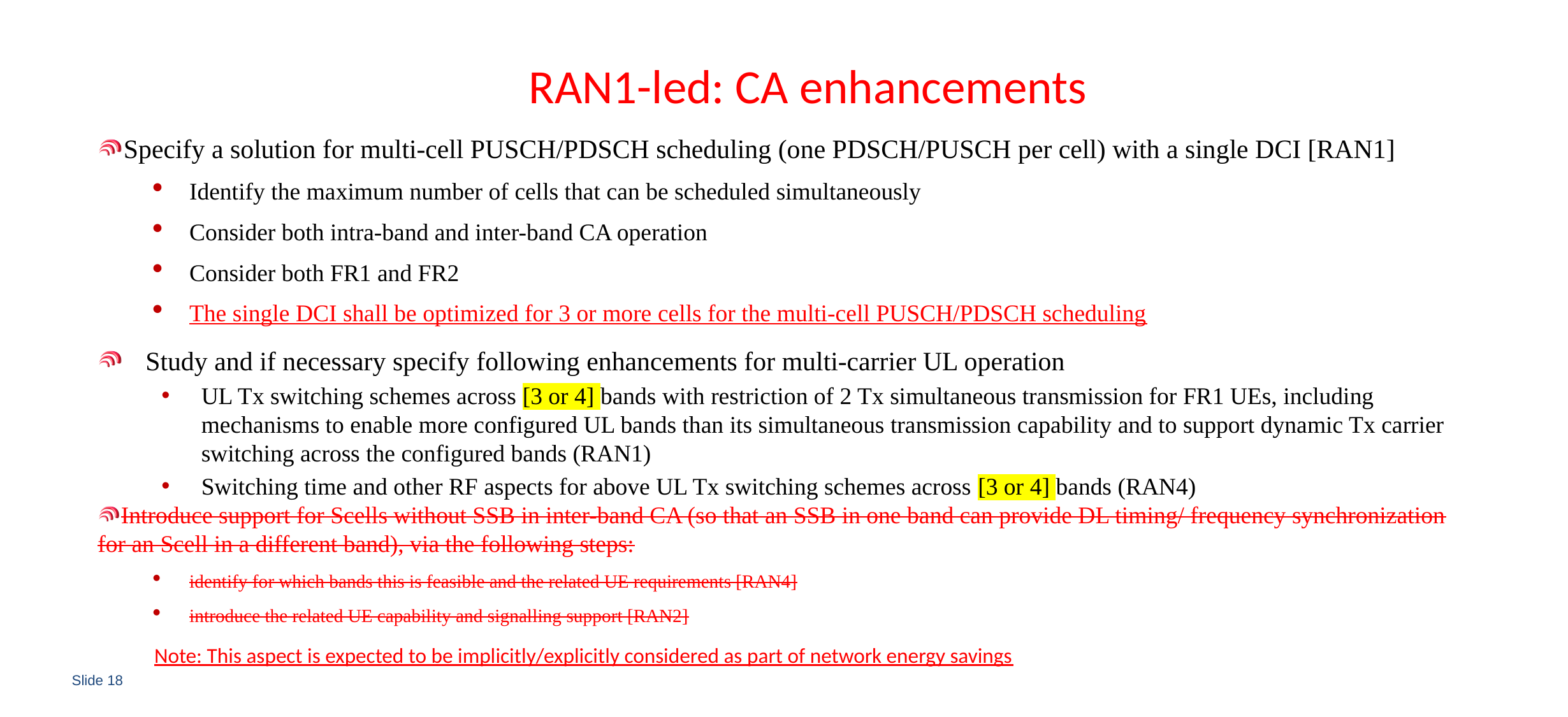

# RAN1-led: CA enhancements
Specify a solution for multi-cell PUSCH/PDSCH scheduling (one PDSCH/PUSCH per cell) with a single DCI [RAN1]
Identify the maximum number of cells that can be scheduled simultaneously
Consider both intra-band and inter-band CA operation
Consider both FR1 and FR2
The single DCI shall be optimized for 3 or more cells for the multi-cell PUSCH/PDSCH scheduling
Study and if necessary specify following enhancements for multi-carrier UL operation
UL Tx switching schemes across [3 or 4] bands with restriction of 2 Tx simultaneous transmission for FR1 UEs, including mechanisms to enable more configured UL bands than its simultaneous transmission capability and to support dynamic Tx carrier switching across the configured bands (RAN1)
Switching time and other RF aspects for above UL Tx switching schemes across [3 or 4] bands (RAN4)
Introduce support for Scells without SSB in inter-band CA (so that an SSB in one band can provide DL timing/ frequency synchronization for an Scell in a different band), via the following steps:
identify for which bands this is feasible and the related UE requirements [RAN4]
introduce the related UE capability and signalling support [RAN2]
Note: This aspect is expected to be implicitly/explicitly considered as part of network energy savings